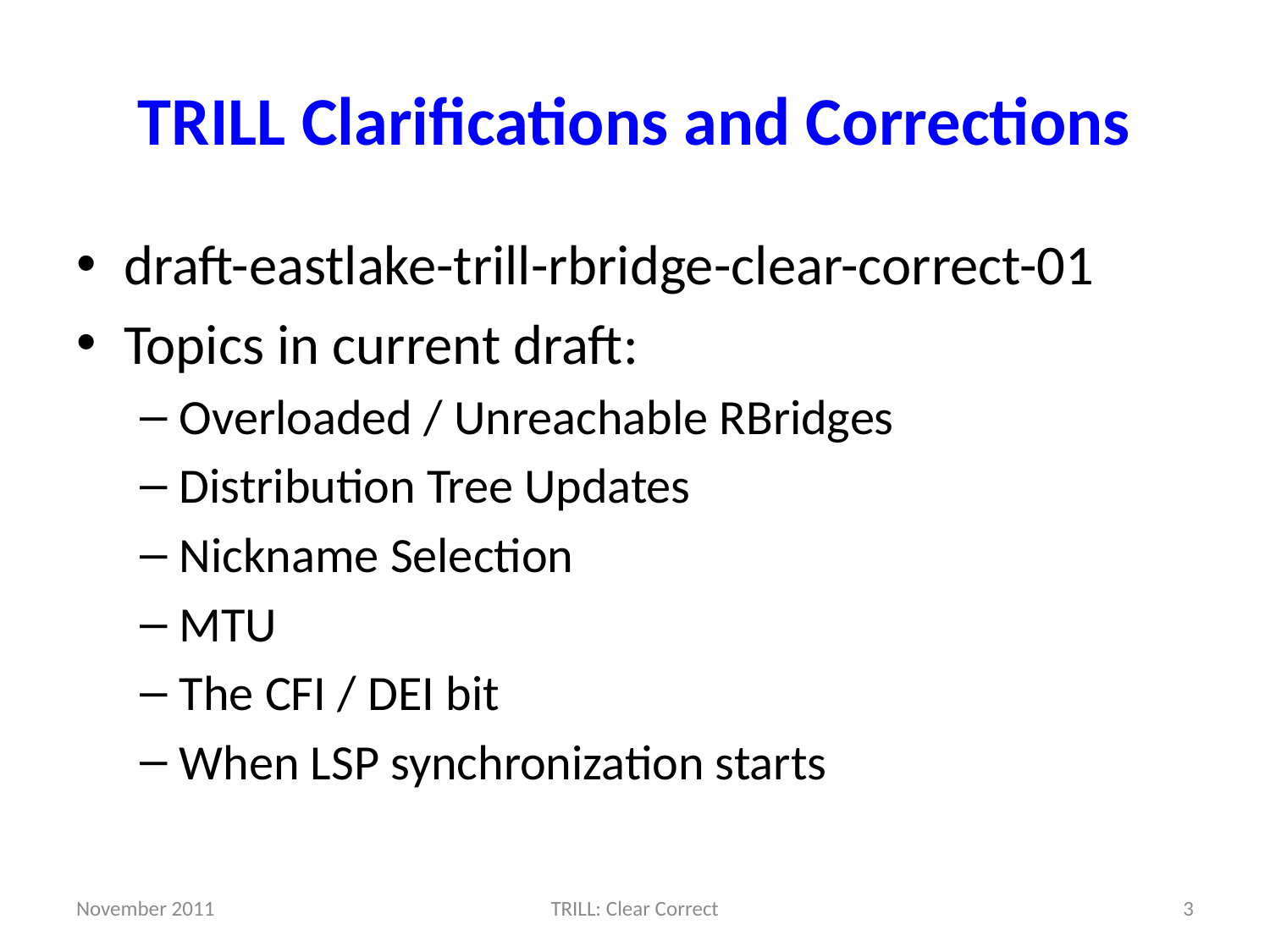

# TRILL Clarifications and Corrections
draft-eastlake-trill-rbridge-clear-correct-01
Topics in current draft:
Overloaded / Unreachable RBridges
Distribution Tree Updates
Nickname Selection
MTU
The CFI / DEI bit
When LSP synchronization starts

November 2011
TRILL: Clear Correct
3